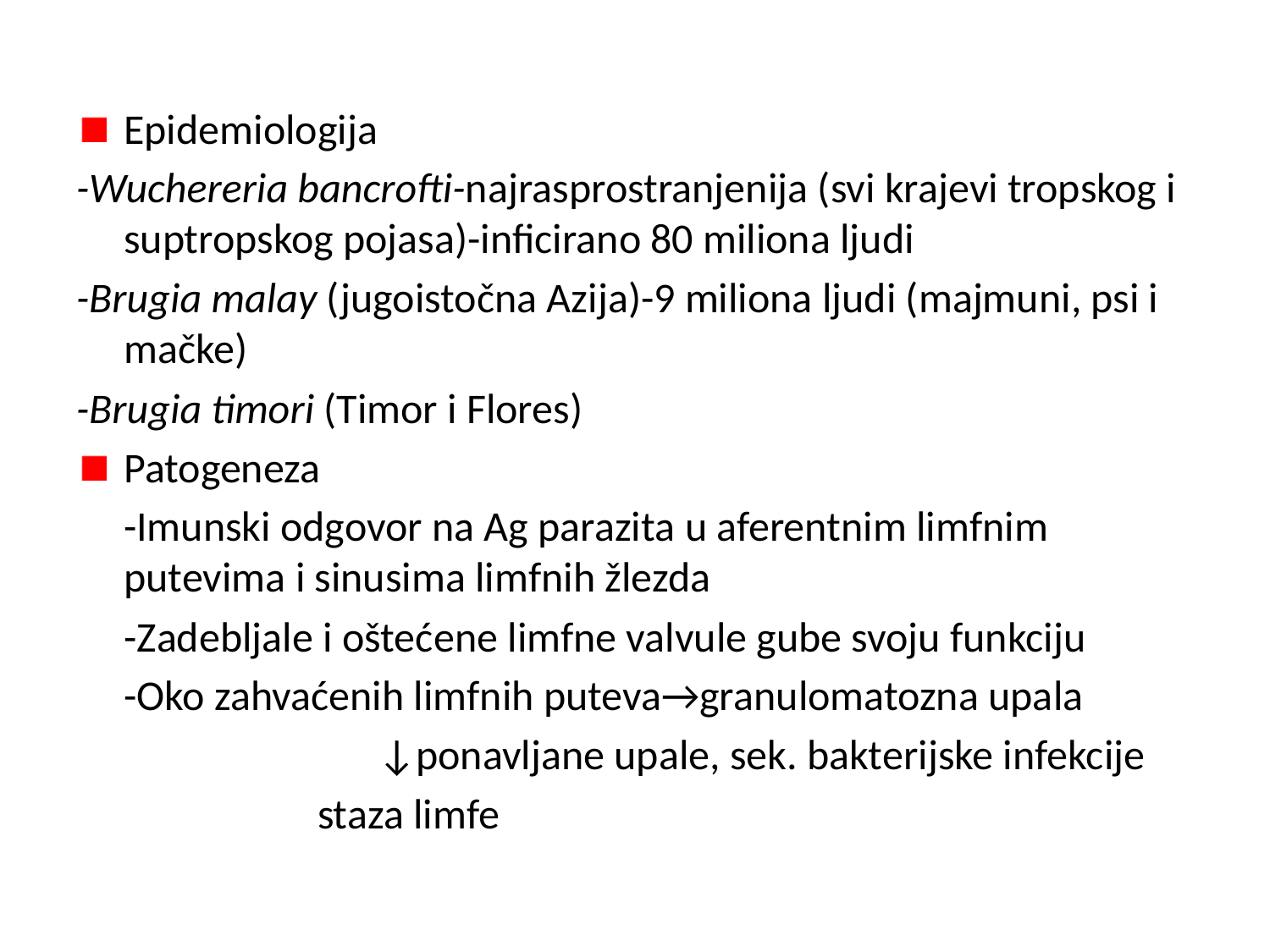

Epidemiologija
-Wuchereria bancrofti-najrasprostranjenija (svi krajevi tropskog i suptropskog pojasa)-inficirano 80 miliona ljudi
-Brugia malay (jugoistočna Azija)-9 miliona ljudi (majmuni, psi i mačke)
-Brugia timori (Timor i Flores)
Patogeneza
	-Imunski odgovor na Ag parazita u aferentnim limfnim putevima i sinusima limfnih žlezda
	-Zadebljale i oštećene limfne valvule gube svoju funkciju
	-Oko zahvaćenih limfnih puteva→granulomatozna upala
			↓ponavljane upale, sek. bakterijske infekcije
		       staza limfe